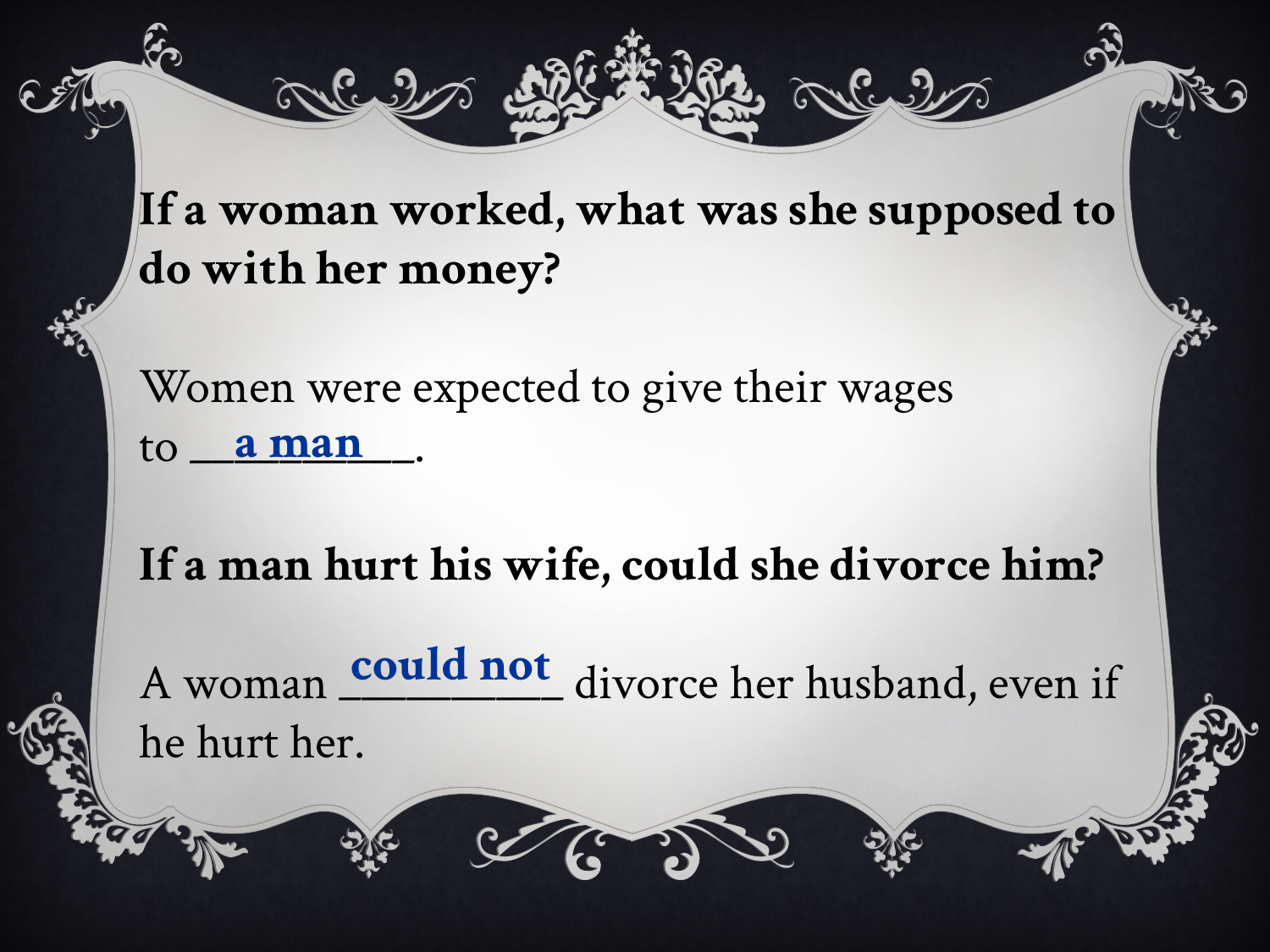

If a woman worked, what was she supposed to do with her money?

Women were expected to give their wages
to __________.

If a man hurt his wife, could she divorce him?

A woman __________ divorce her husband, even if he hurt her.
a man
could not